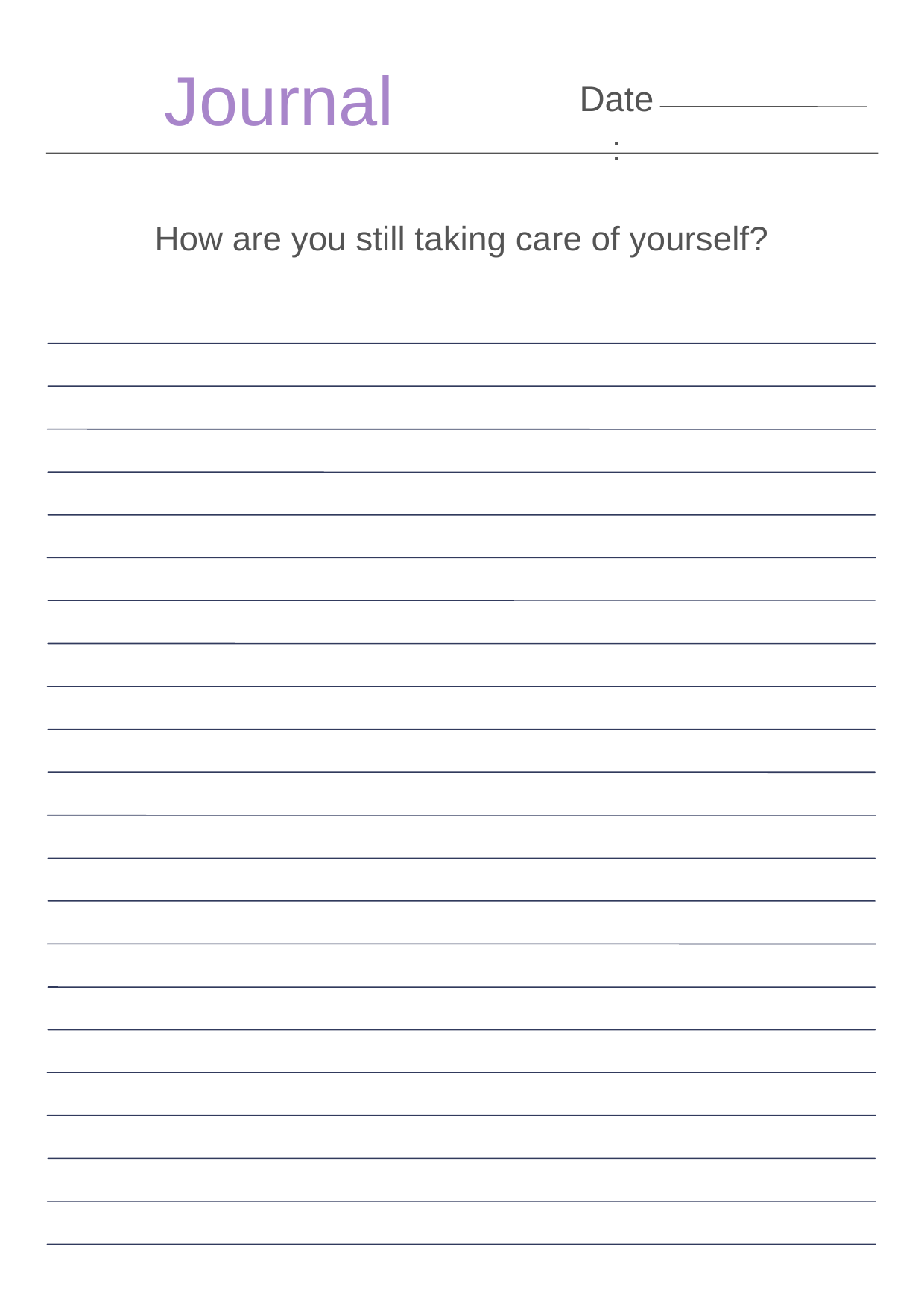

Journal
Date:

How are you still taking care of yourself?